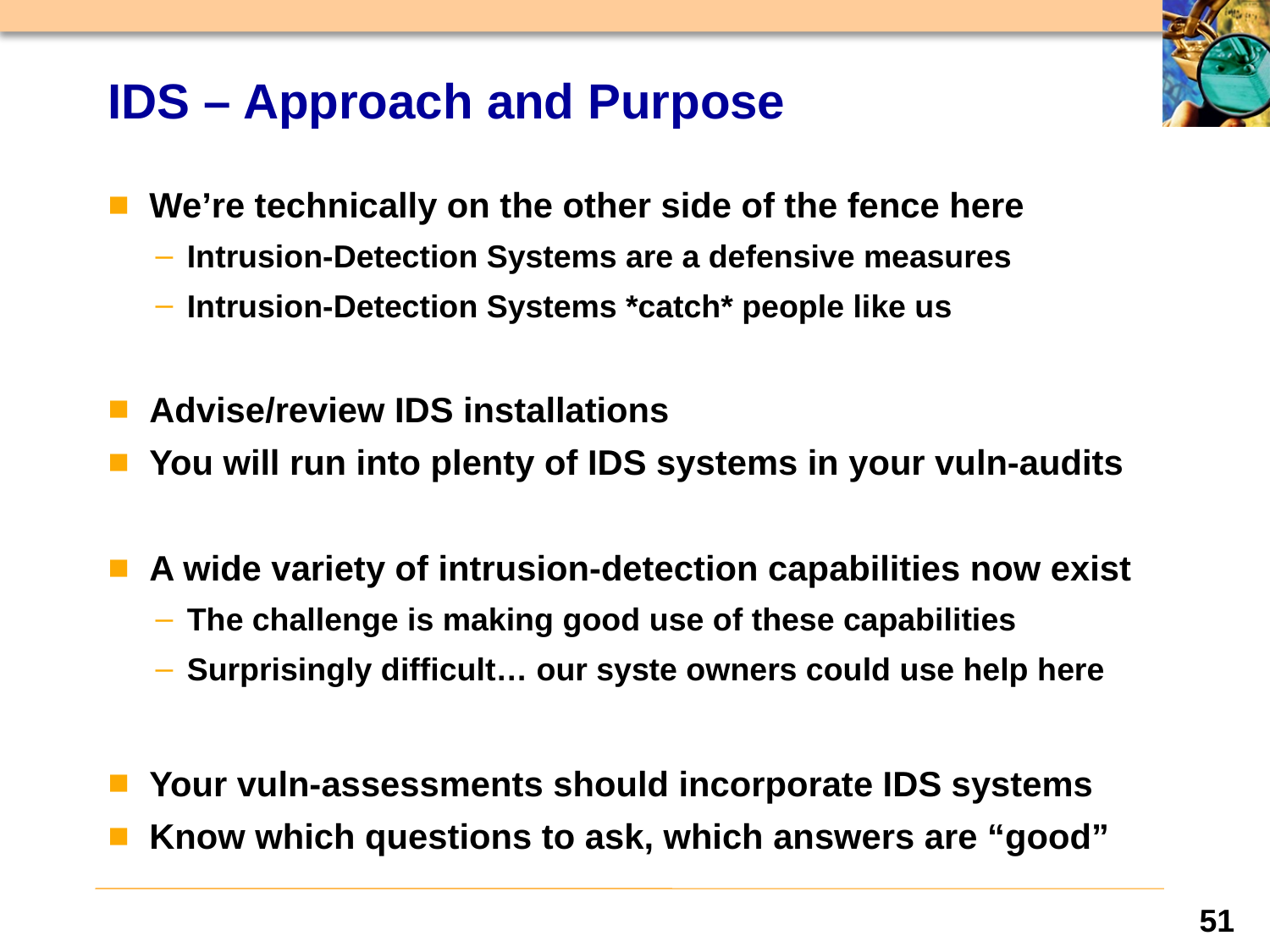

# IDS – Approach and Purpose
 We’re technically on the other side of the fence here
Intrusion-Detection Systems are a defensive measures
Intrusion-Detection Systems *catch* people like us

 Advise/review IDS installations
 You will run into plenty of IDS systems in your vuln-audits

 A wide variety of intrusion-detection capabilities now exist
The challenge is making good use of these capabilities
Surprisingly difficult… our syste owners could use help here

 Your vuln-assessments should incorporate IDS systems
 Know which questions to ask, which answers are “good”